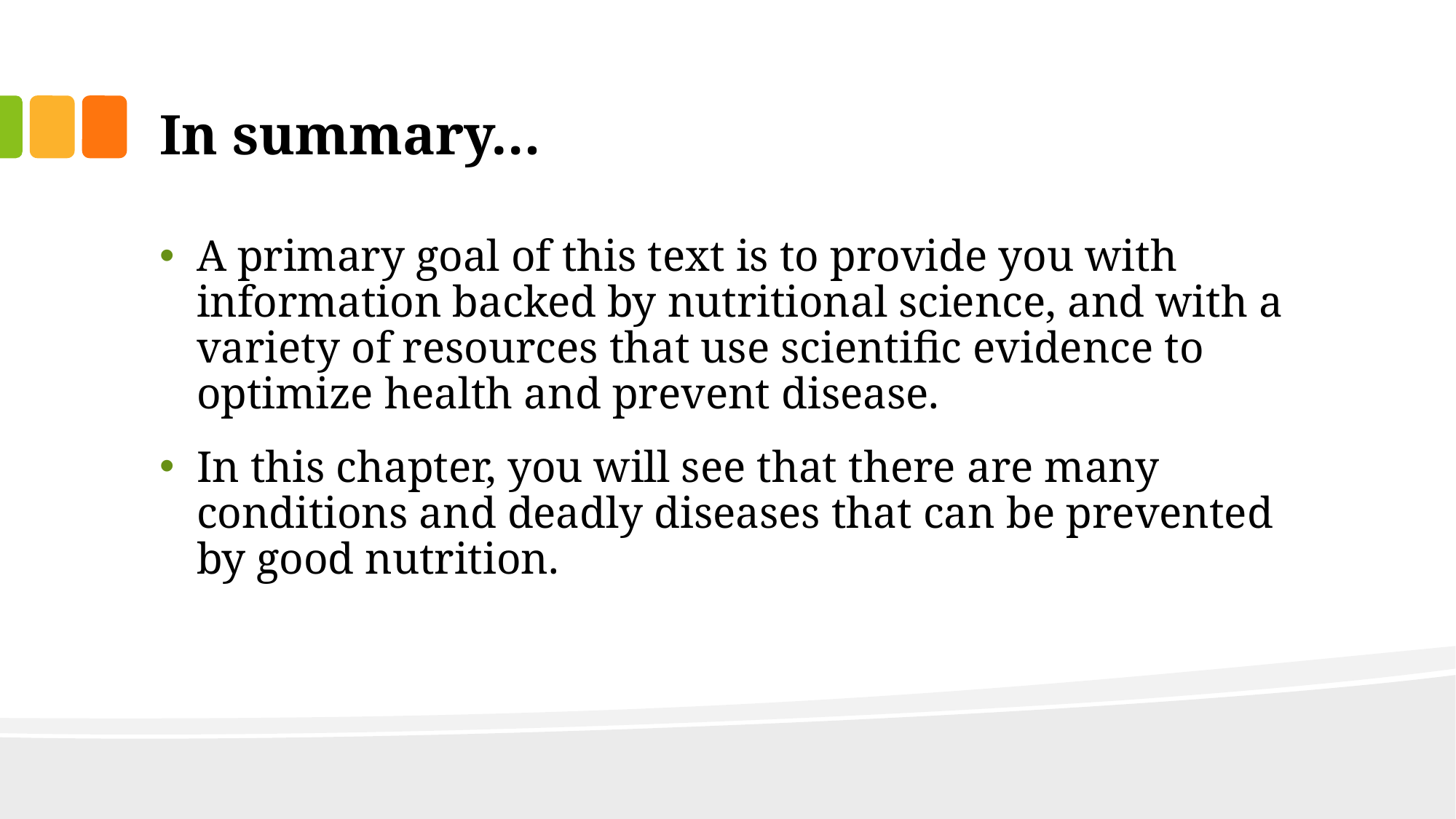

# In summary…
A primary goal of this text is to provide you with information backed by nutritional science, and with a variety of resources that use scientific evidence to optimize health and prevent disease.
In this chapter, you will see that there are many conditions and deadly diseases that can be prevented by good nutrition.